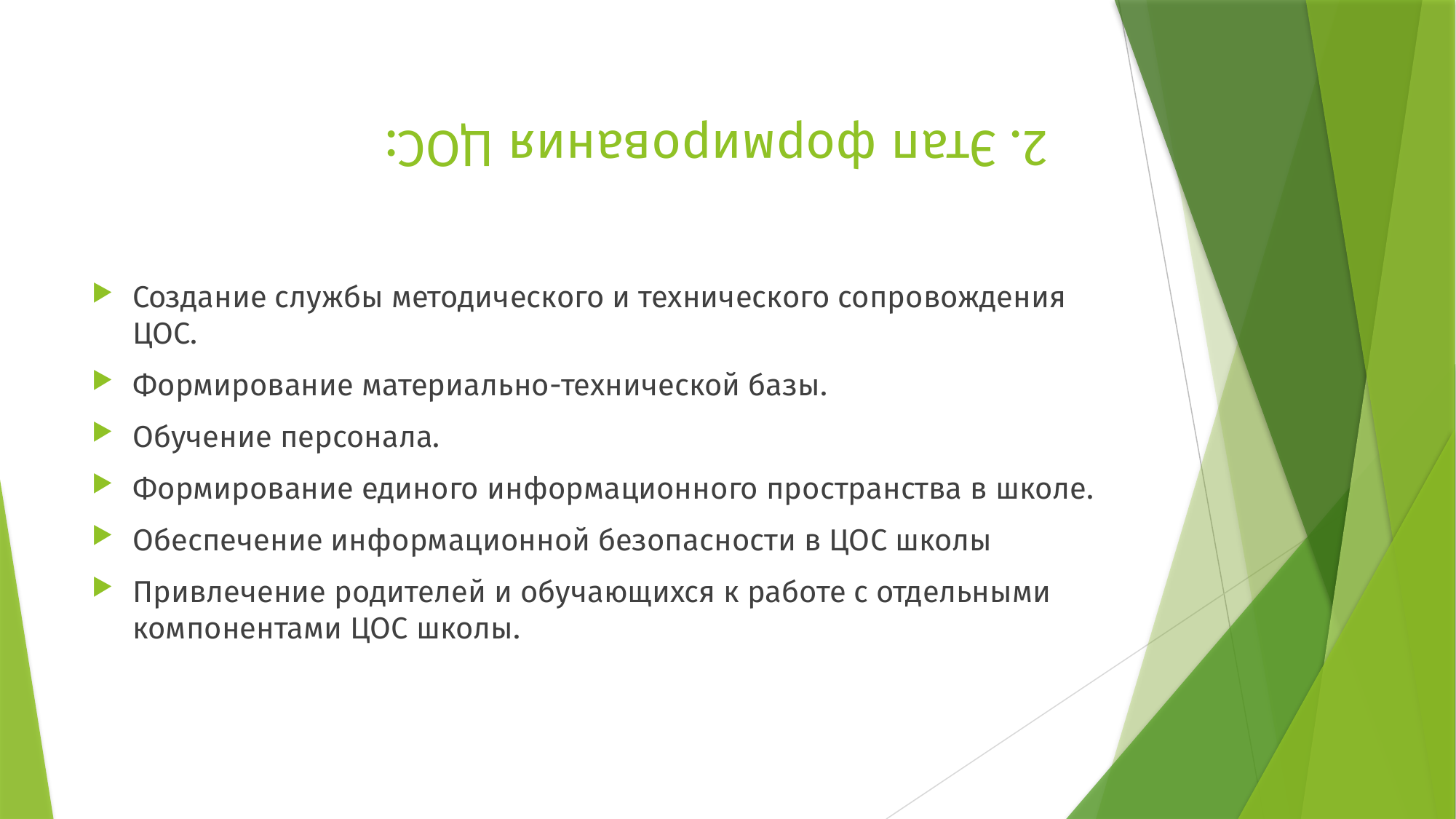

# 2. Этап формирования ЦОС:

Создание службы методического и технического сопровождения ЦОС.
Формирование материально-технической базы.
Обучение персонала.
Формирование единого информационного пространства в школе.
Обеспечение информационной безопасности в ЦОС школы
Привлечение родителей и обучающихся к работе с отдельными компонентами ЦОС школы.